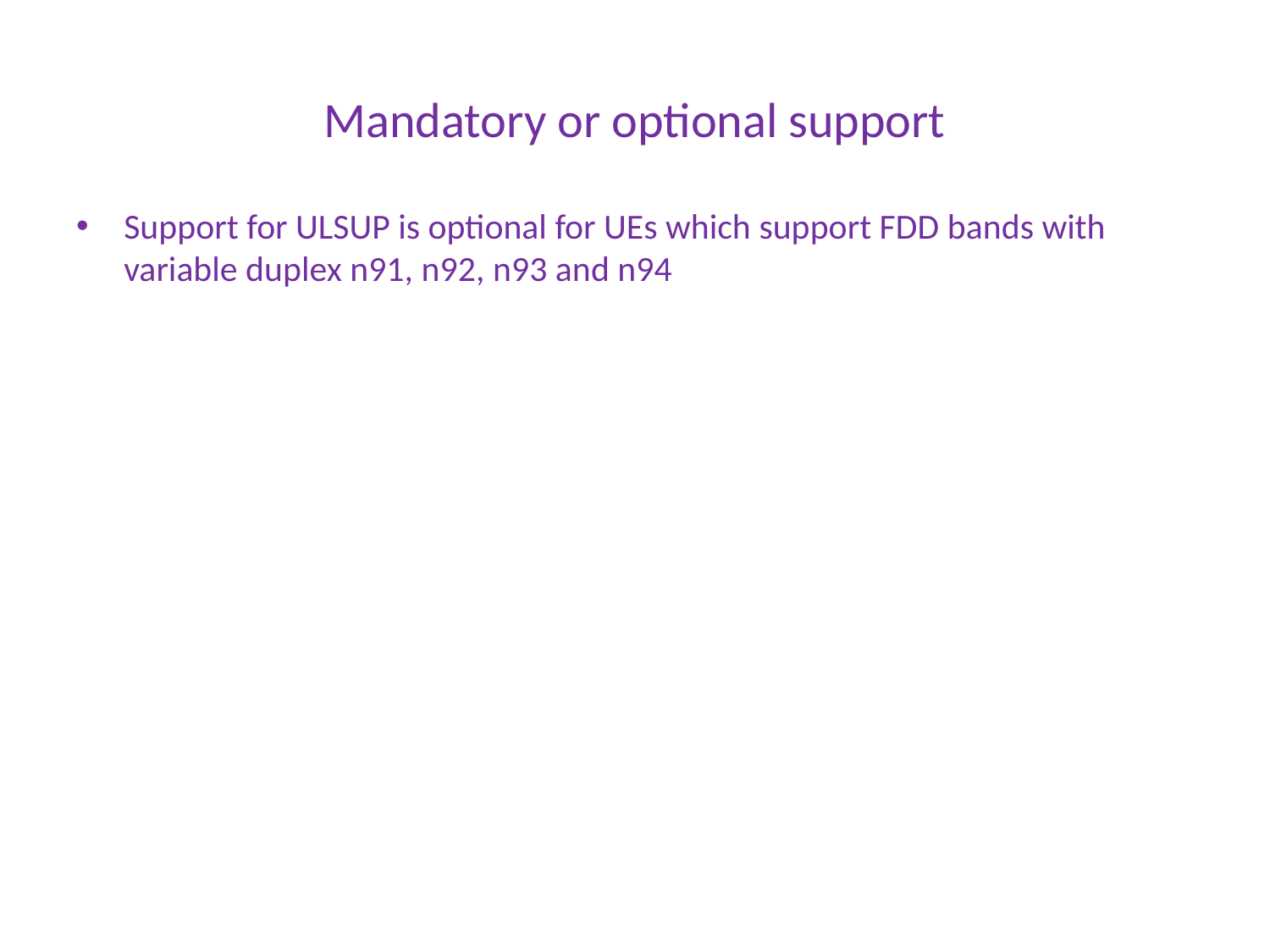

# Mandatory or optional support
Support for ULSUP is optional for UEs which support FDD bands with variable duplex n91, n92, n93 and n94